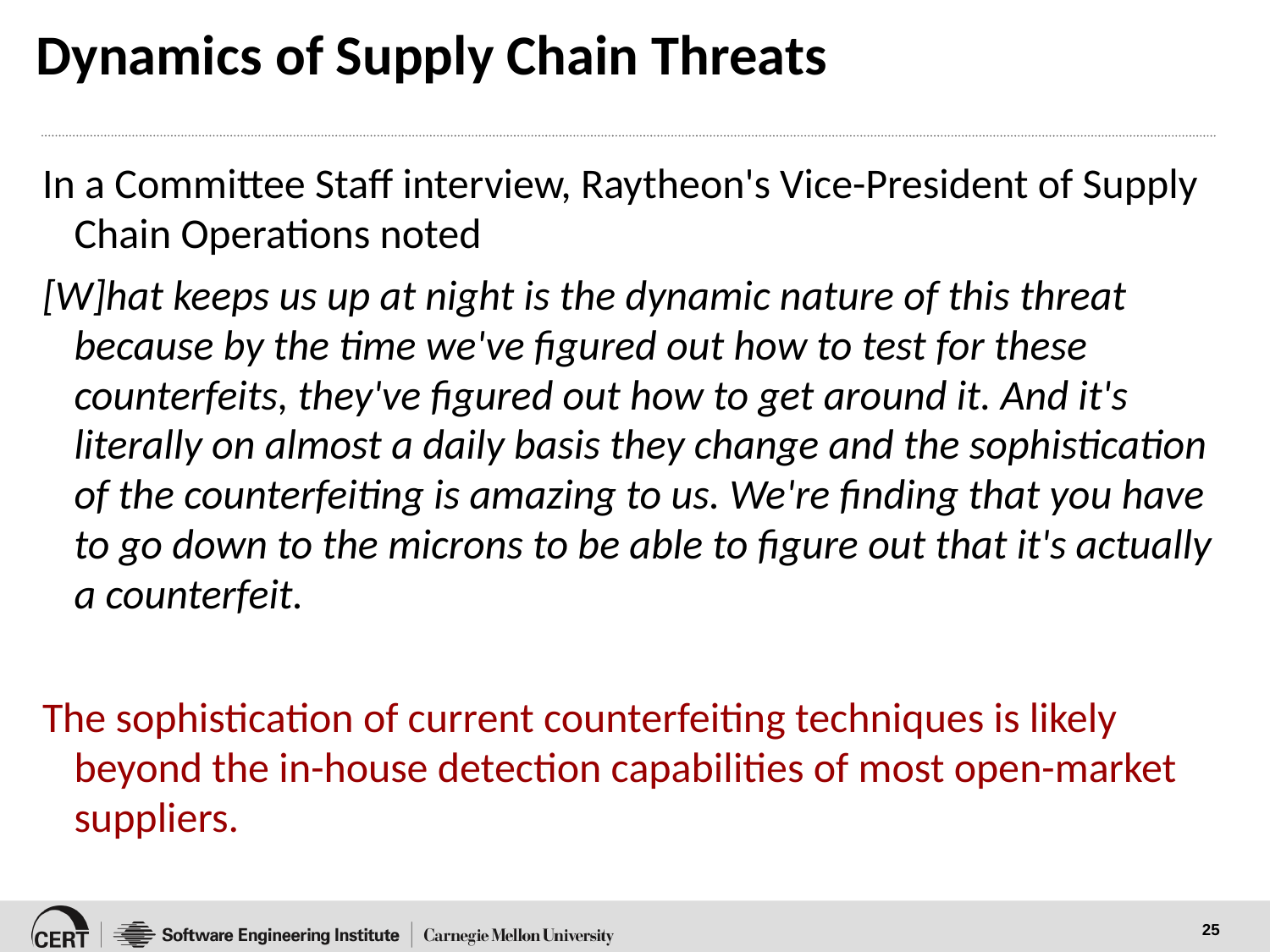

# Dynamics of Supply Chain Threats
In a Committee Staff interview, Raytheon's Vice-President of Supply Chain Operations noted
[W]hat keeps us up at night is the dynamic nature of this threat because by the time we've figured out how to test for these counterfeits, they've figured out how to get around it. And it's literally on almost a daily basis they change and the sophistication of the counterfeiting is amazing to us. We're finding that you have to go down to the microns to be able to figure out that it's actually a counterfeit.

The sophistication of current counterfeiting techniques is likely beyond the in-house detection capabilities of most open-market suppliers.